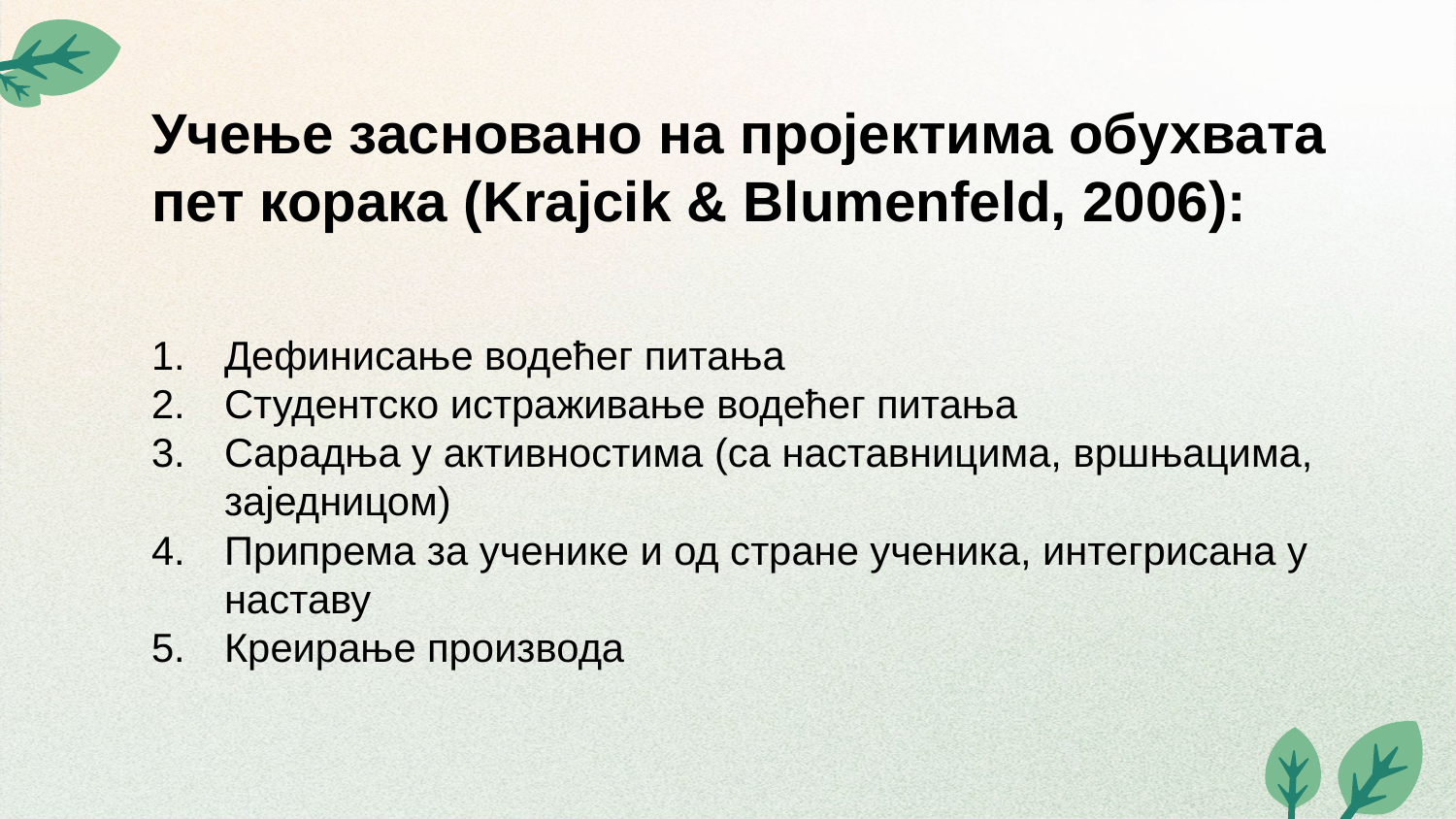

Учење засновано на пројектима обухвата пет корака (Krajcik & Blumenfeld, 2006):

Дефинисање водећег питања
Студентско истраживање водећег питања
Сарадња у активностима (са наставницима, вршњацима, заједницом)
Припрема за ученике и од стране ученика, интегрисана у наставу
Креирање производа